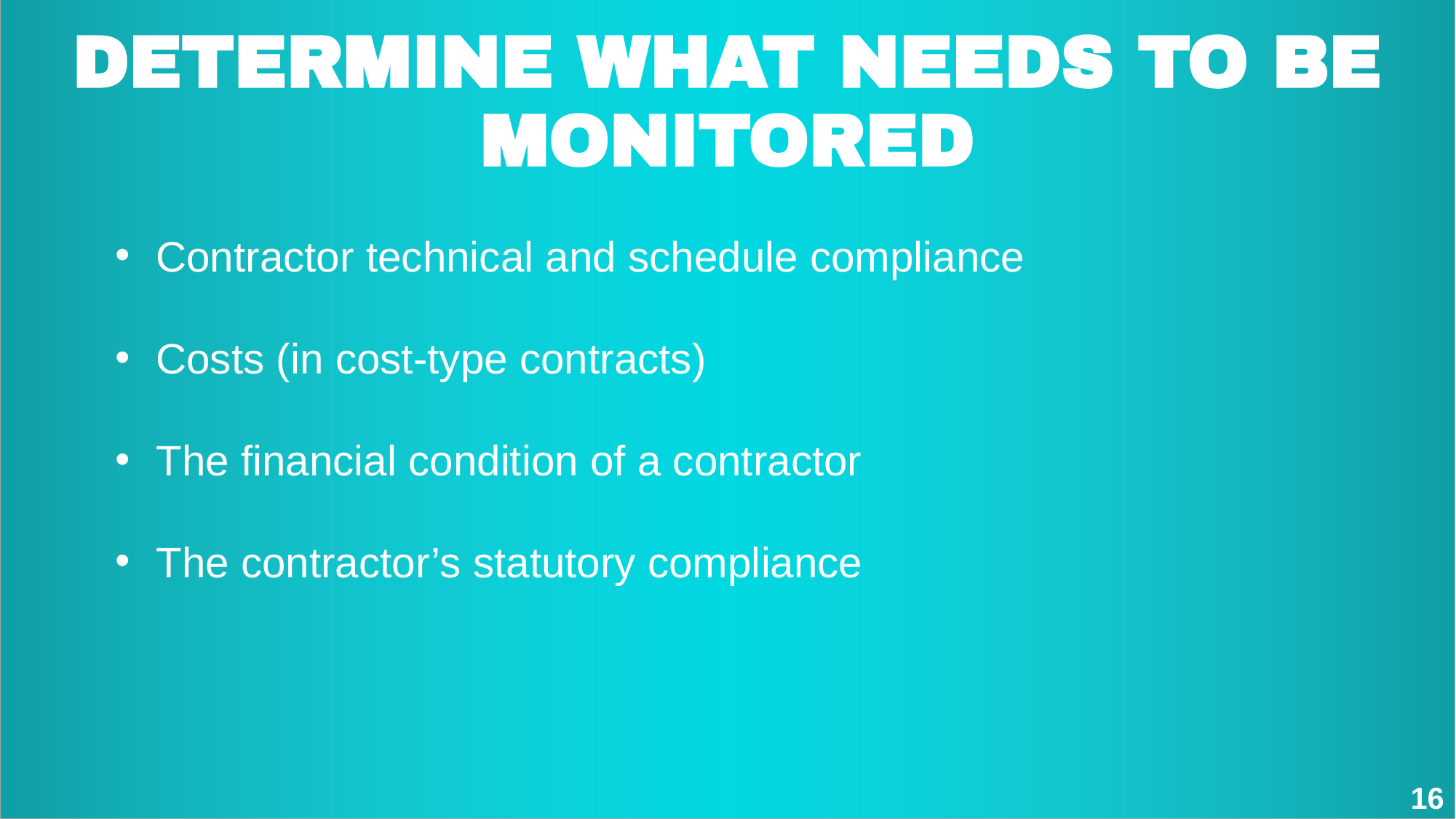

DETERMINE WHAT NEEDS TO BE MONITORED
Contractor technical and schedule compliance
Costs (in cost-type contracts)
The financial condition of a contractor
The contractor’s statutory compliance
16